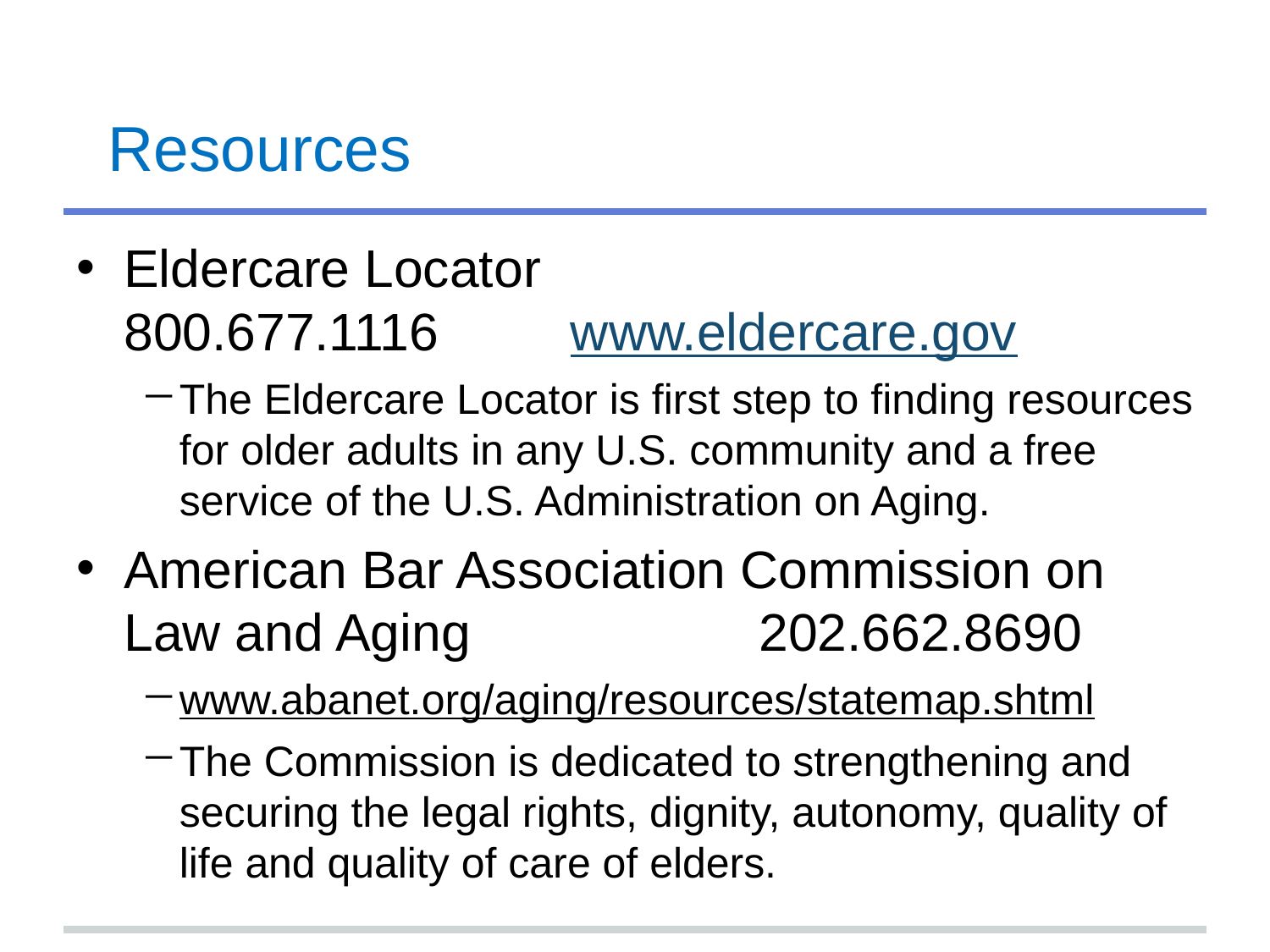

# Resources
Eldercare Locator               	 800.677.1116         www.eldercare.gov
The Eldercare Locator is first step to finding resources for older adults in any U.S. community and a free service of the U.S. Administration on Aging.
American Bar Association Commission on Law and Aging 			202.662.8690
www.abanet.org/aging/resources/statemap.shtml
The Commission is dedicated to strengthening and securing the legal rights, dignity, autonomy, quality of life and quality of care of elders.